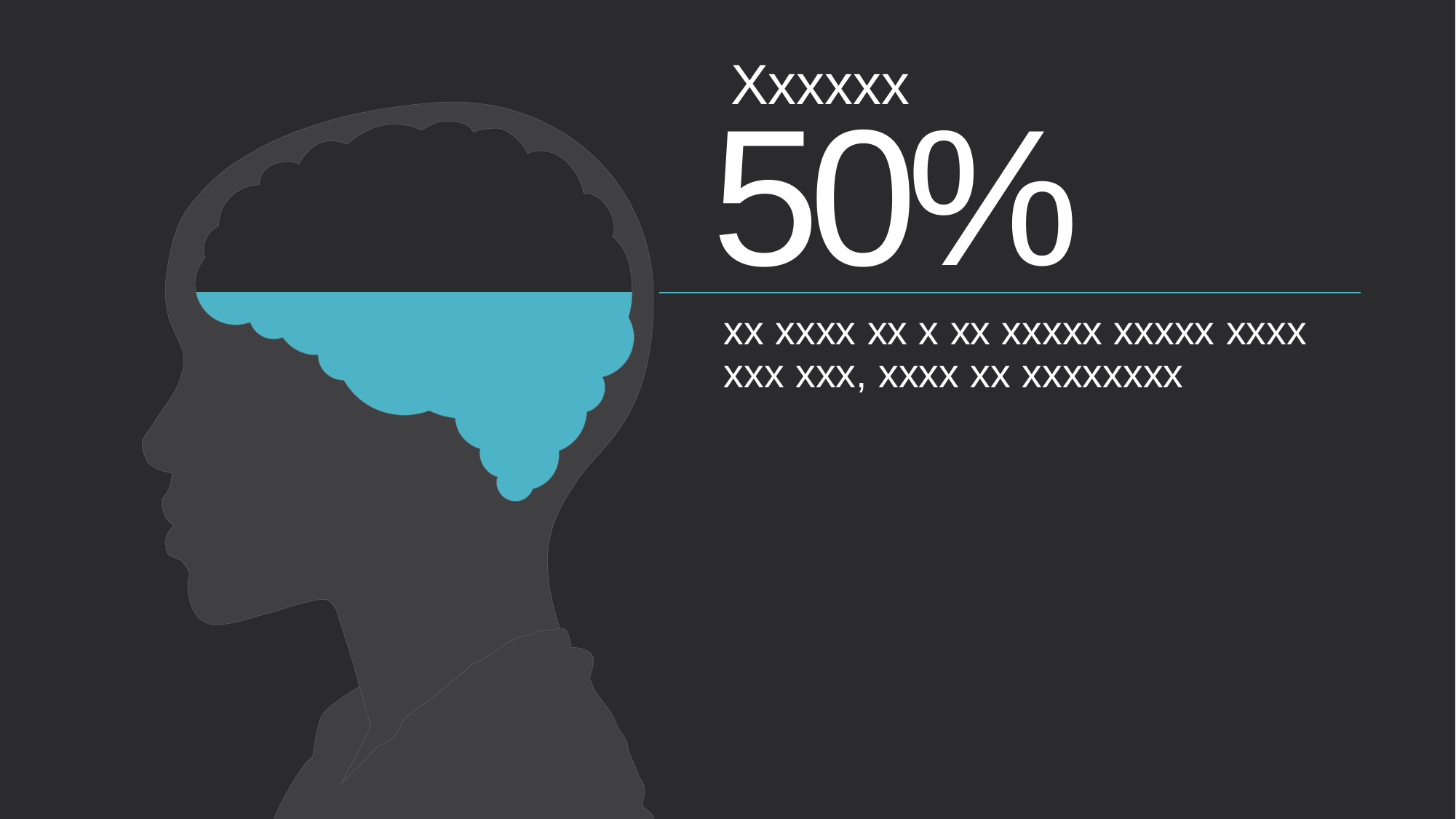

Xxxxxx
50%

xx xxxx xx x xx xxxxx xxxxx xxxx xxx xxx, xxxx xx xxxxxxxx